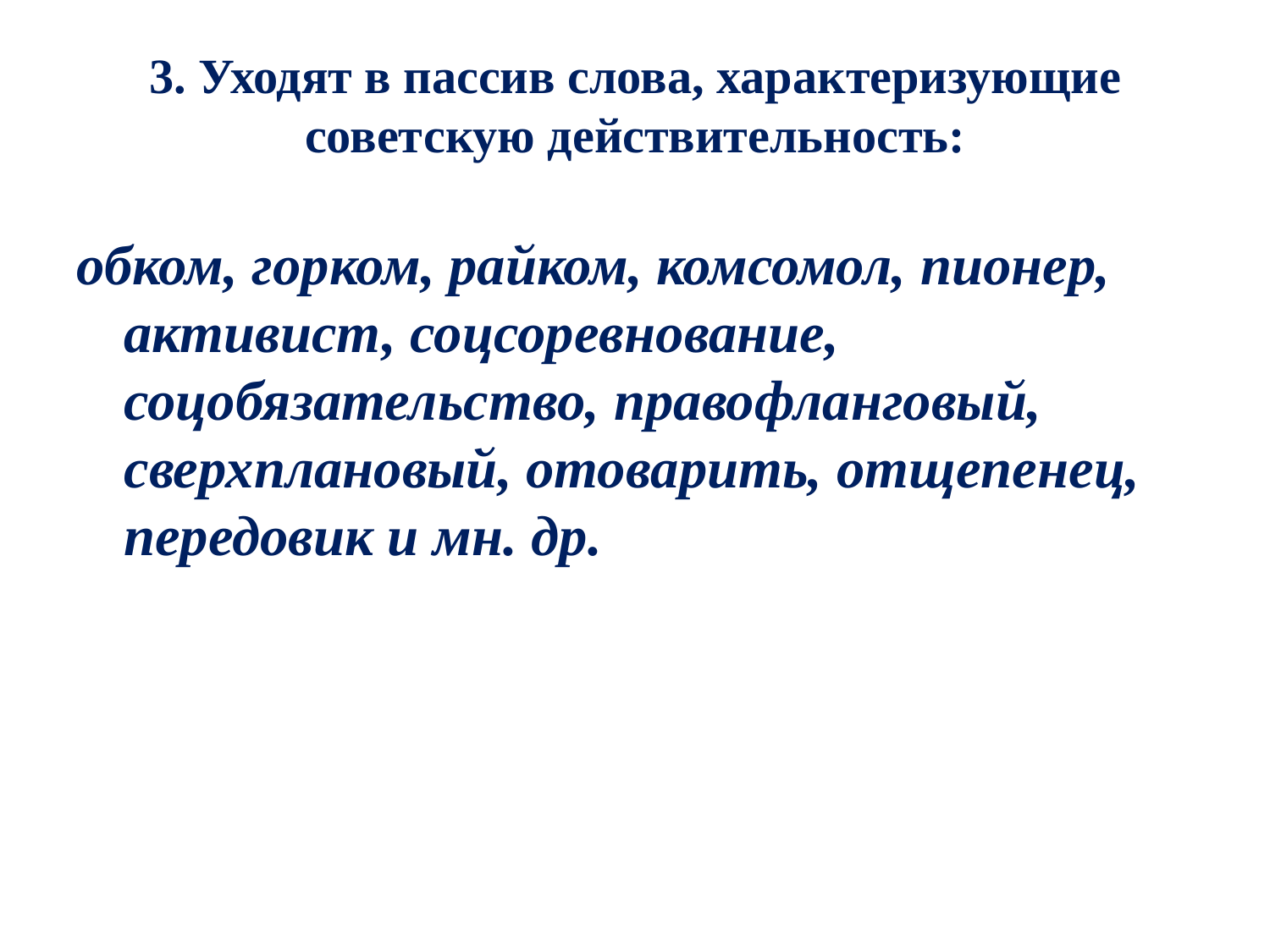

# 3. Уходят в пассив слова, характеризующие советскую действительность:
обком, горком, райком, комсомол, пионер, активист, соцсоревнование, соцобязательство, правофланговый, сверхплановый, отоварить, отщепенец, передовик и мн. др.